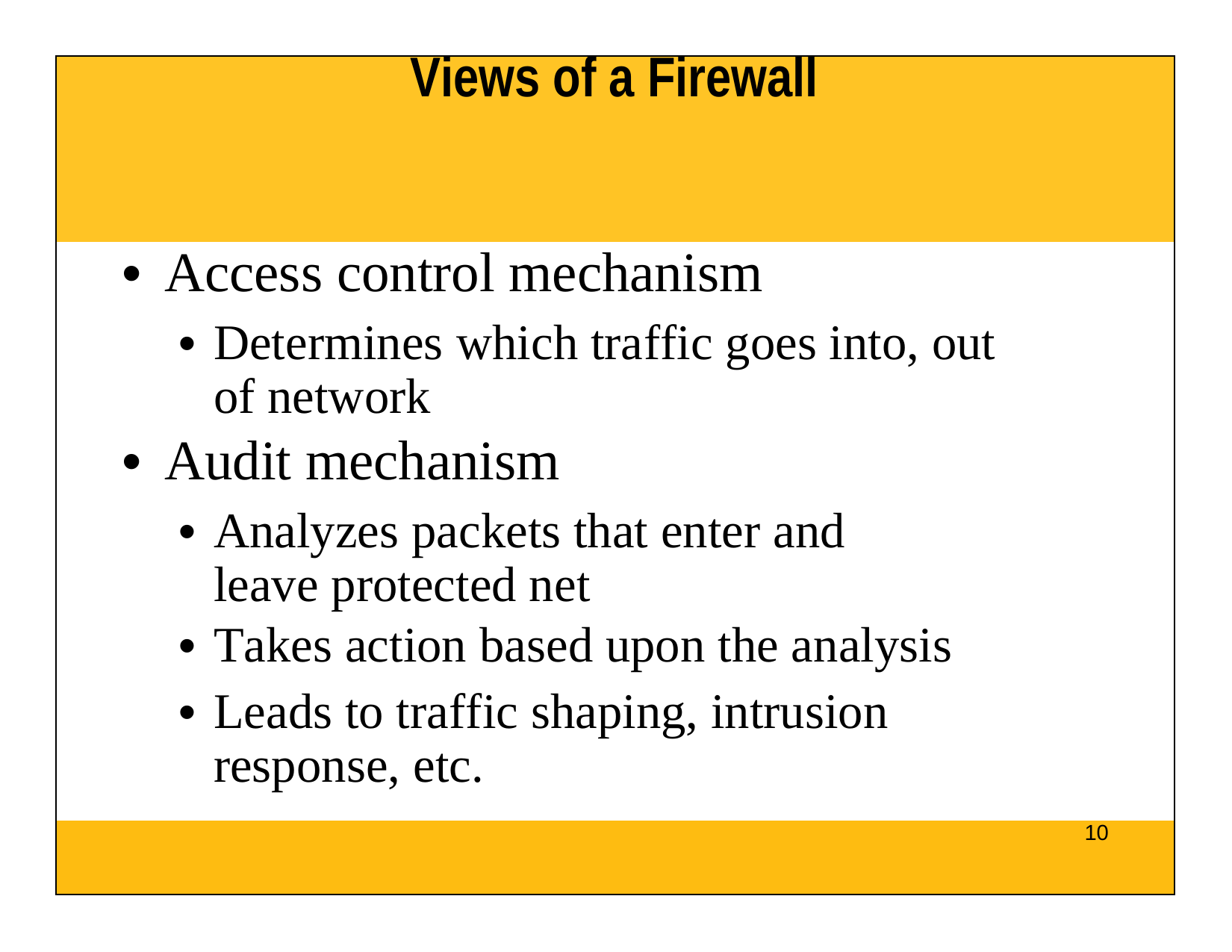

| Views of a Firewall |
| --- |
| Access control mechanism Determines which traffic goes into, out of network Audit mechanism Analyzes packets that enter and leave protected net Takes action based upon the analysis Leads to traffic shaping, intrusion response, etc. |
| 10 |